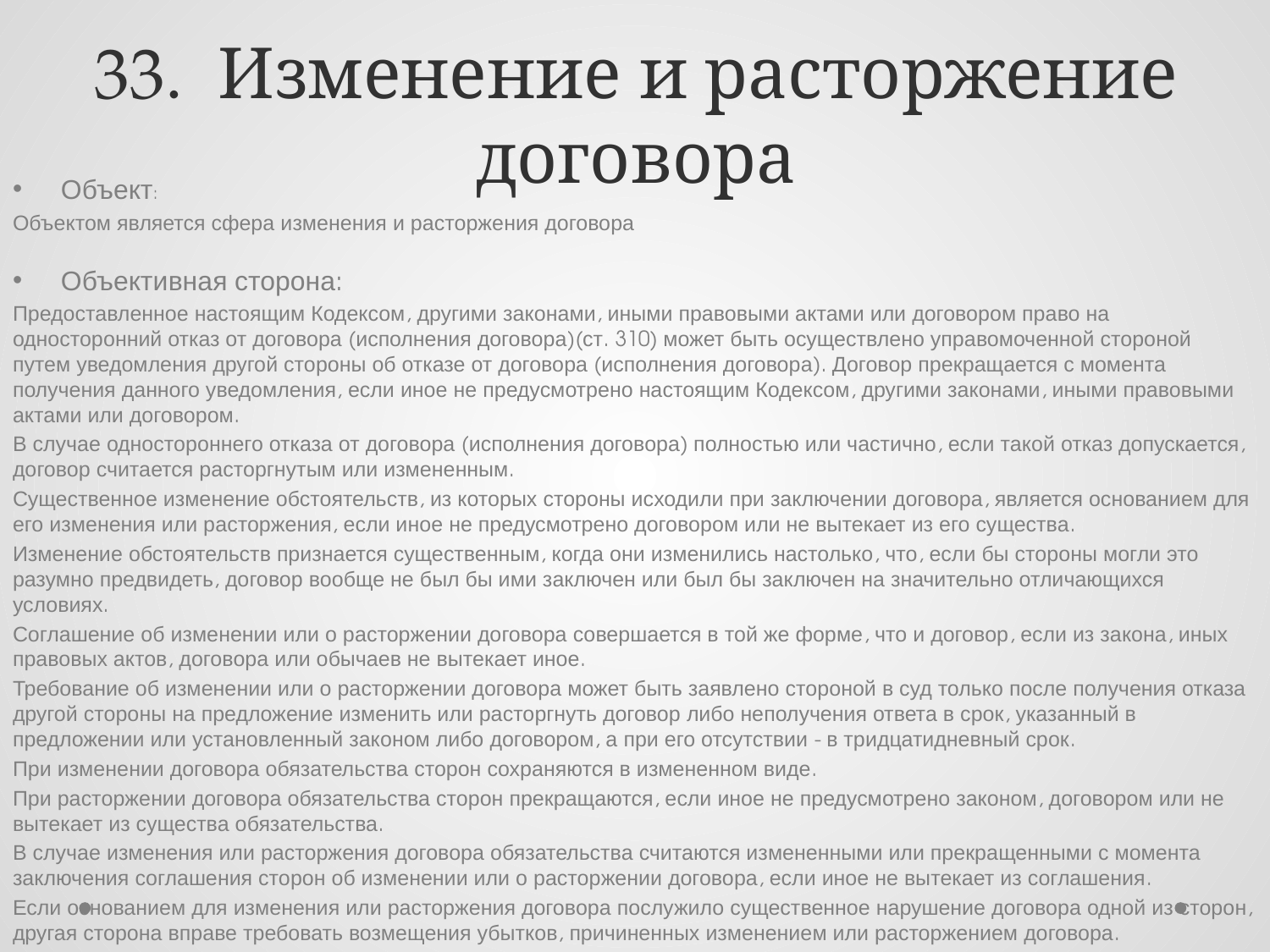

# 33.  Изменение и расторжение договора
Объект:
Объектом является сфера изменения и расторжения договора

Объективная сторона:
Предоставленное настоящим Кодексом, другими законами, иными правовыми актами или договором право на односторонний отказ от договора (исполнения договора)(ст. 310) может быть осуществлено управомоченной стороной путем уведомления другой стороны об отказе от договора (исполнения договора). Договор прекращается с момента получения данного уведомления, если иное не предусмотрено настоящим Кодексом, другими законами, иными правовыми актами или договором.
В случае одностороннего отказа от договора (исполнения договора) полностью или частично, если такой отказ допускается, договор считается расторгнутым или измененным.
Существенное изменение обстоятельств, из которых стороны исходили при заключении договора, является основанием для его изменения или расторжения, если иное не предусмотрено договором или не вытекает из его существа.
Изменение обстоятельств признается существенным, когда они изменились настолько, что, если бы стороны могли это разумно предвидеть, договор вообще не был бы ими заключен или был бы заключен на значительно отличающихся условиях.
Соглашение об изменении или о расторжении договора совершается в той же форме, что и договор, если из закона, иных правовых актов, договора или обычаев не вытекает иное.
Требование об изменении или о расторжении договора может быть заявлено стороной в суд только после получения отказа другой стороны на предложение изменить или расторгнуть договор либо неполучения ответа в срок, указанный в предложении или установленный законом либо договором, а при его отсутствии - в тридцатидневный срок.
При изменении договора обязательства сторон сохраняются в измененном виде.
При расторжении договора обязательства сторон прекращаются, если иное не предусмотрено законом, договором или не вытекает из существа обязательства.
В случае изменения или расторжения договора обязательства считаются измененными или прекращенными с момента заключения соглашения сторон об изменении или о расторжении договора, если иное не вытекает из соглашения.
Если основанием для изменения или расторжения договора послужило существенное нарушение договора одной из сторон, другая сторона вправе требовать возмещения убытков, причиненных изменением или расторжением договора.